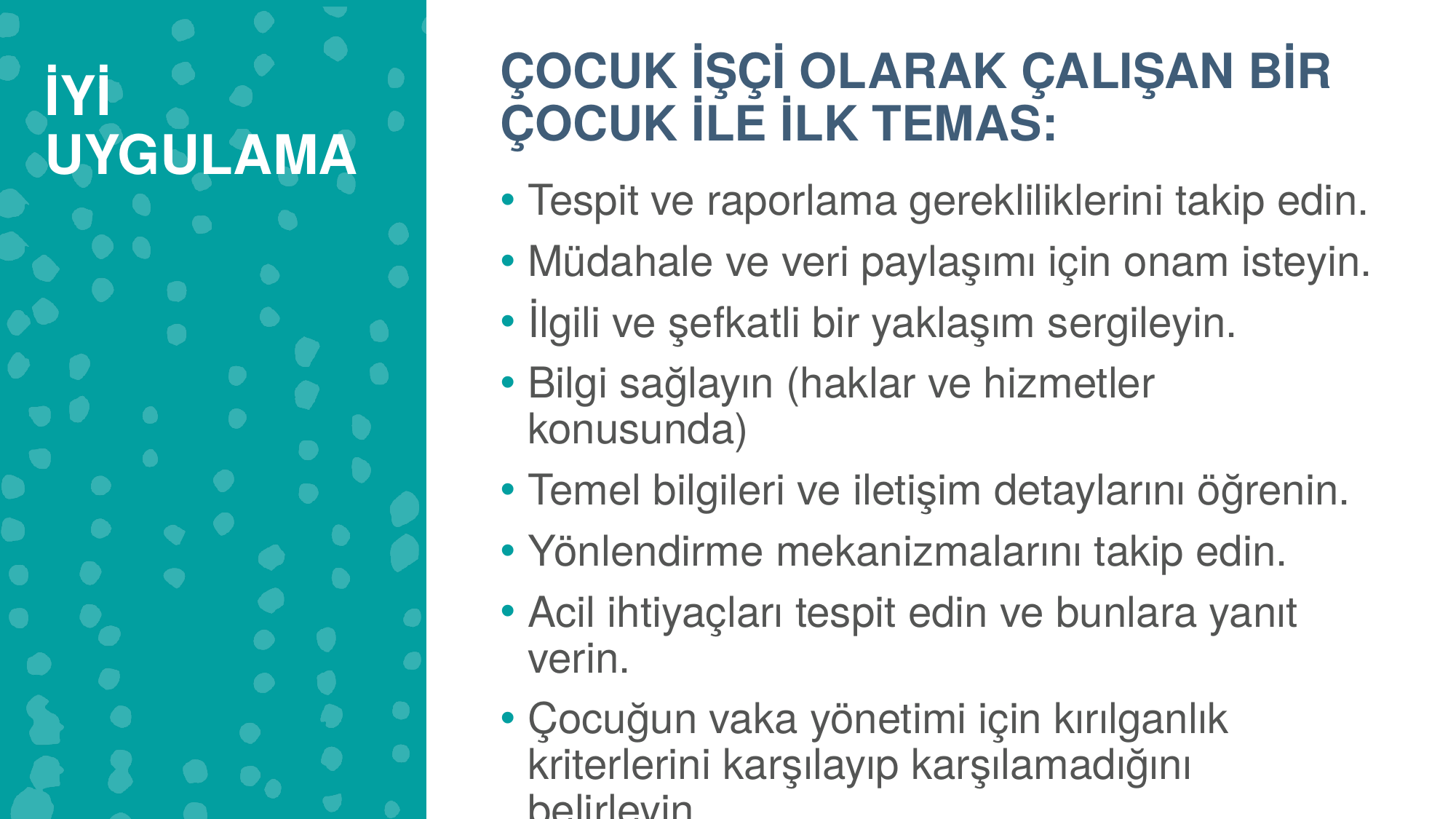

ÇOCUK İŞÇİ OLARAK ÇALIŞAN BİR ÇOCUK İLE İLK TEMAS:

İYİ UYGULAMA
Tespit ve raporlama gerekliliklerini takip edin.
Müdahale ve veri paylaşımı için onam isteyin.
İlgili ve şefkatli bir yaklaşım sergileyin.
Bilgi sağlayın (haklar ve hizmetler konusunda)
Temel bilgileri ve iletişim detaylarını öğrenin.
Yönlendirme mekanizmalarını takip edin.
Acil ihtiyaçları tespit edin ve bunlara yanıt verin.
Çocuğun vaka yönetimi için kırılganlık kriterlerini karşılayıp karşılamadığını belirleyin.